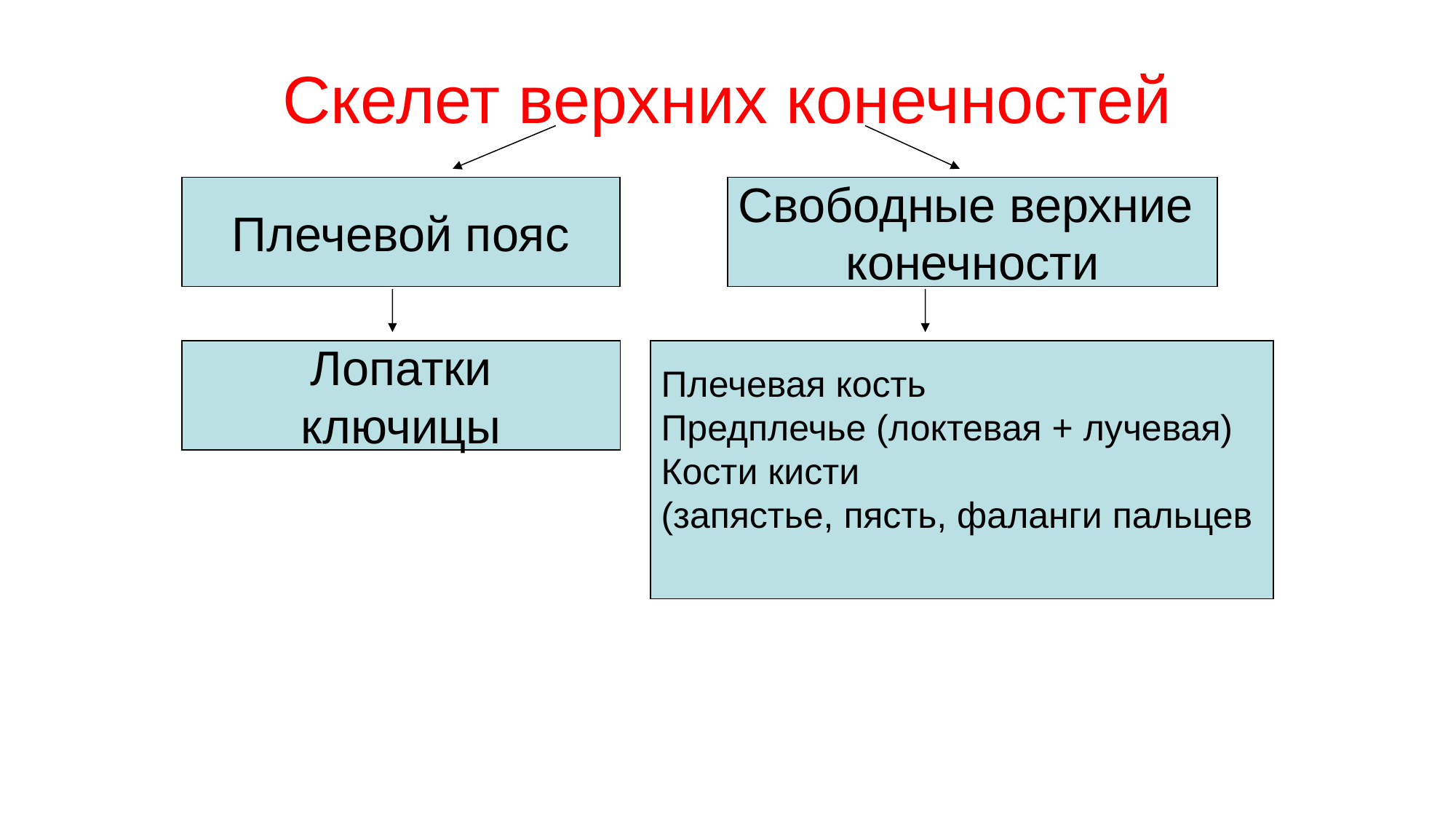

# Скелет верхних конечностей

Плечевой пояс
Свободные верхние
конечности

Лопатки
ключицы
Плечевая кость
Предплечье (локтевая + лучевая)
Кости кисти
(запястье, пясть, фаланги пальцев